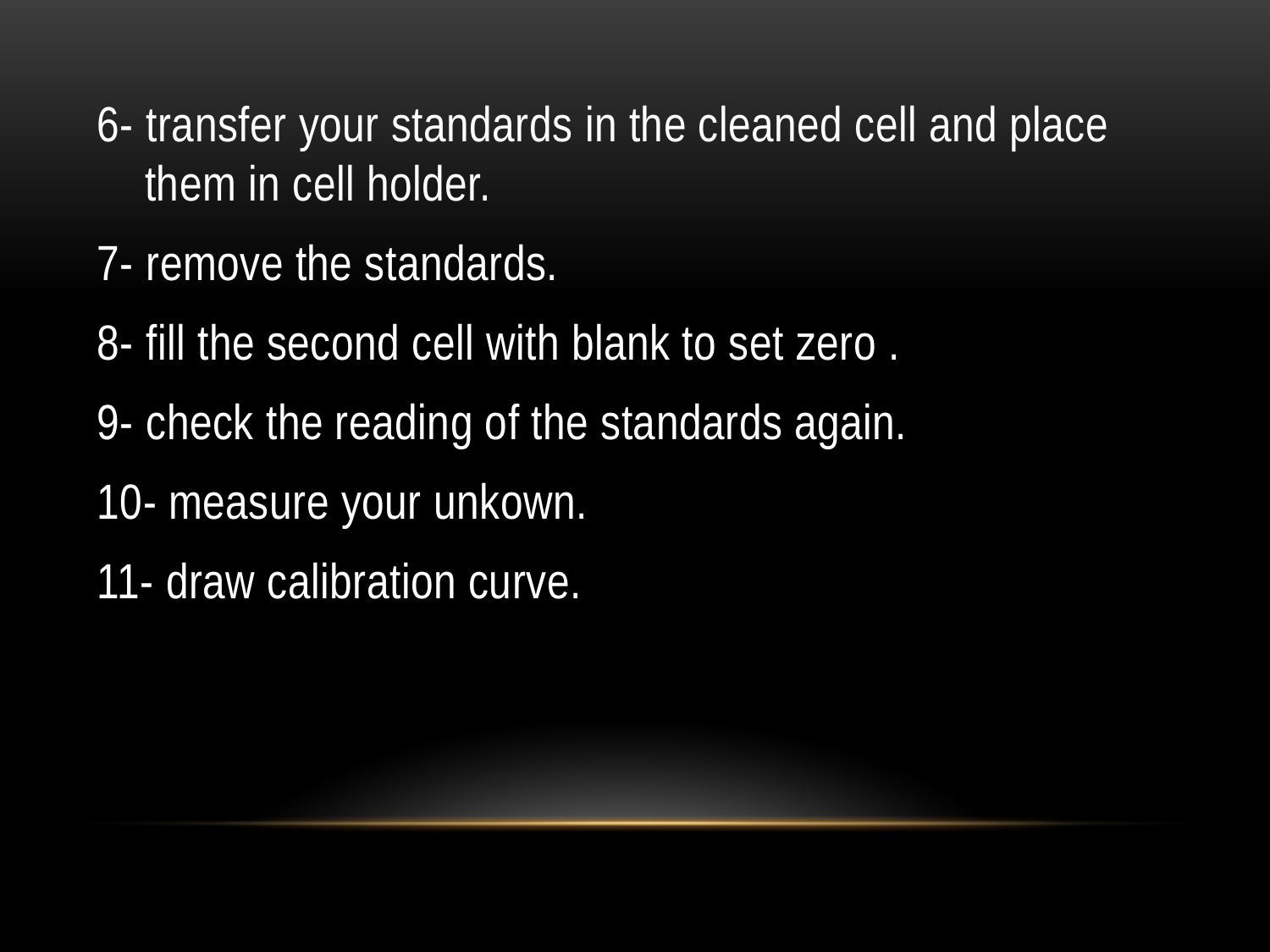

#
6- transfer your standards in the cleaned cell and place them in cell holder.
7- remove the standards.
8- fill the second cell with blank to set zero .
9- check the reading of the standards again.
10- measure your unkown.
11- draw calibration curve.